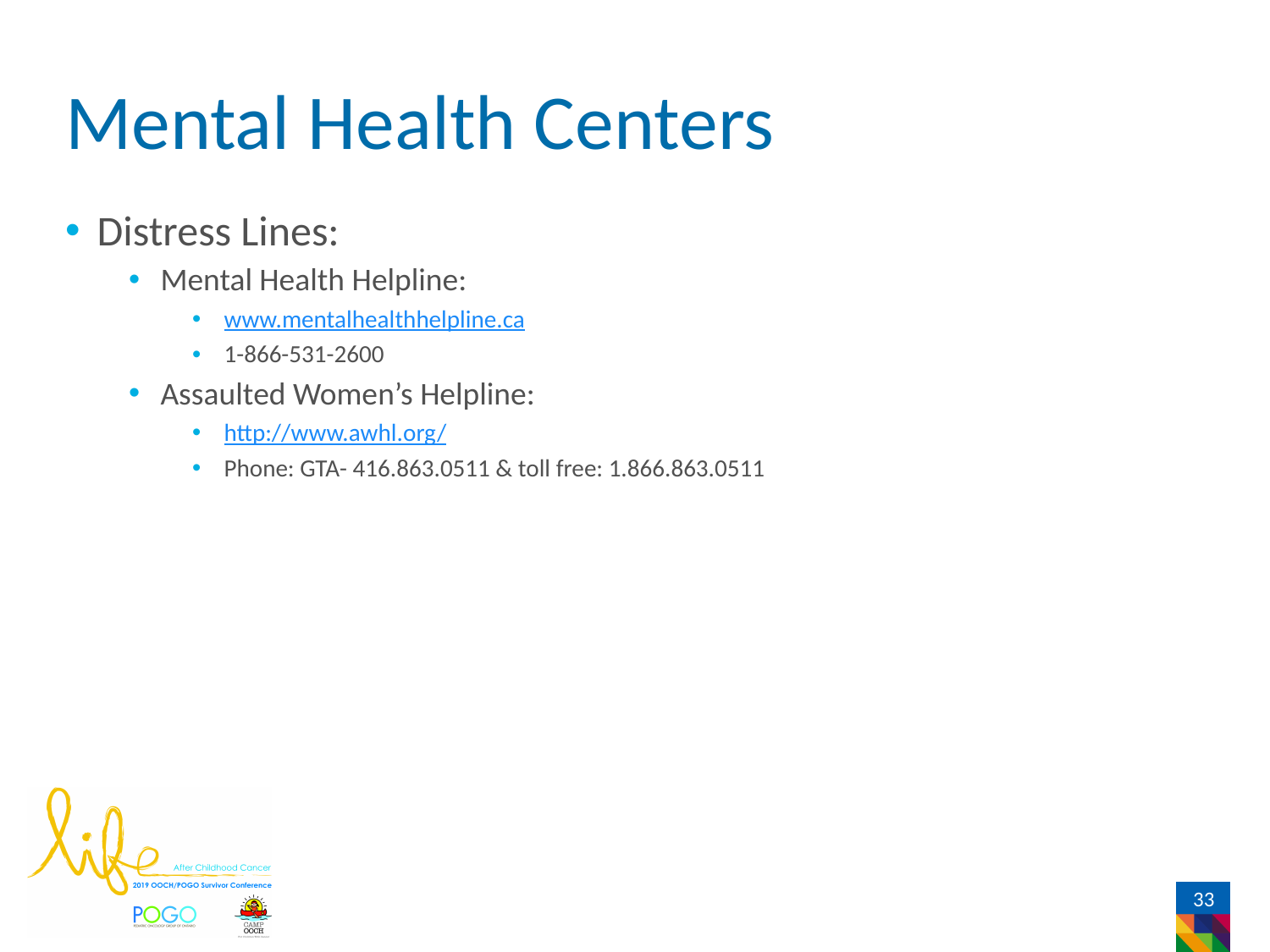

# Mental Health Centers
Distress Lines:
Mental Health Helpline:
www.mentalhealthhelpline.ca
1-866-531-2600
Assaulted Women’s Helpline:
http://www.awhl.org/
Phone: GTA- 416.863.0511 & toll free: 1.866.863.0511